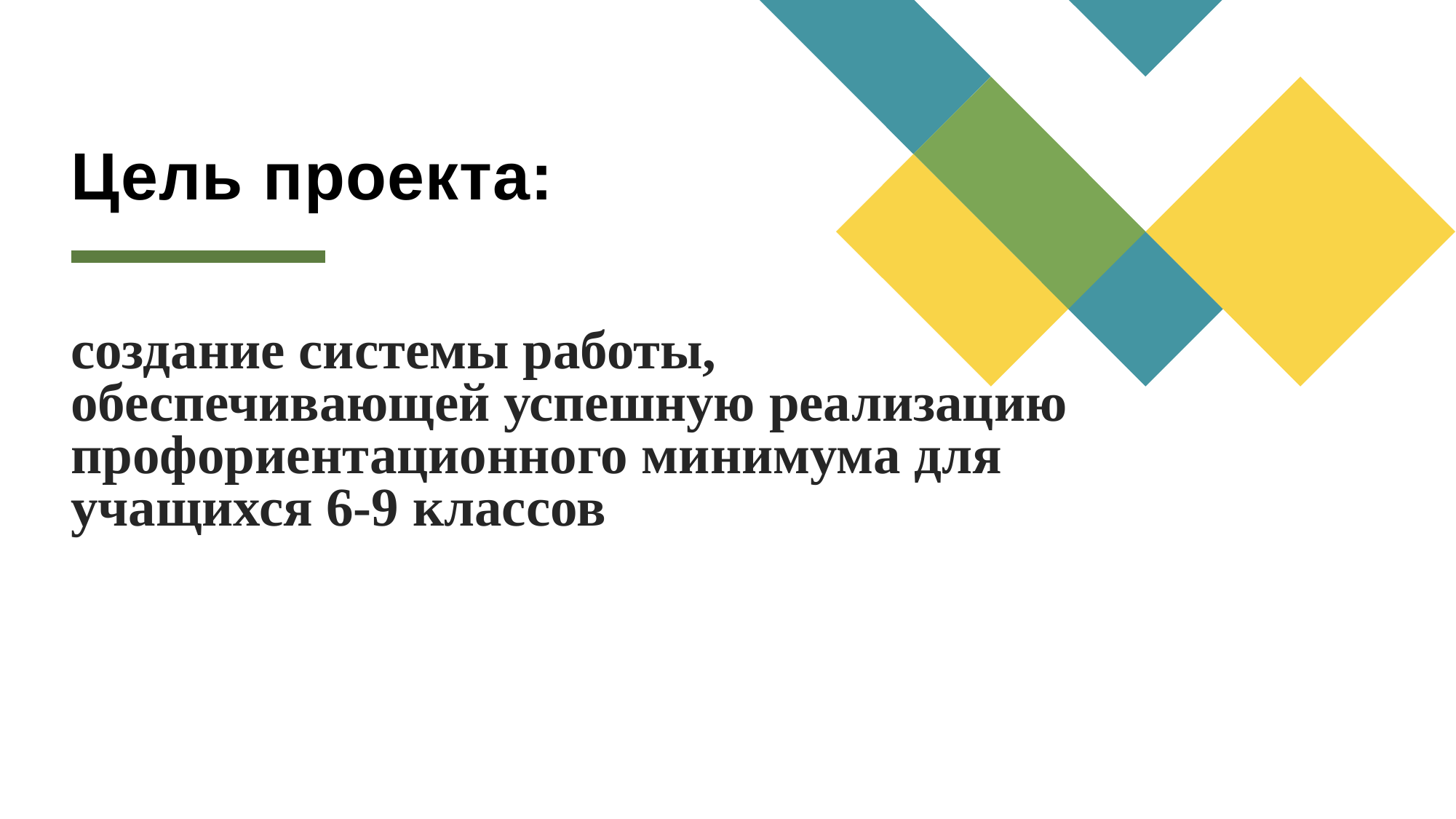

# Цель проекта:
создание системы работы, обеспечивающей успешную реализацию профориентационного минимума для учащихся 6-9 классов